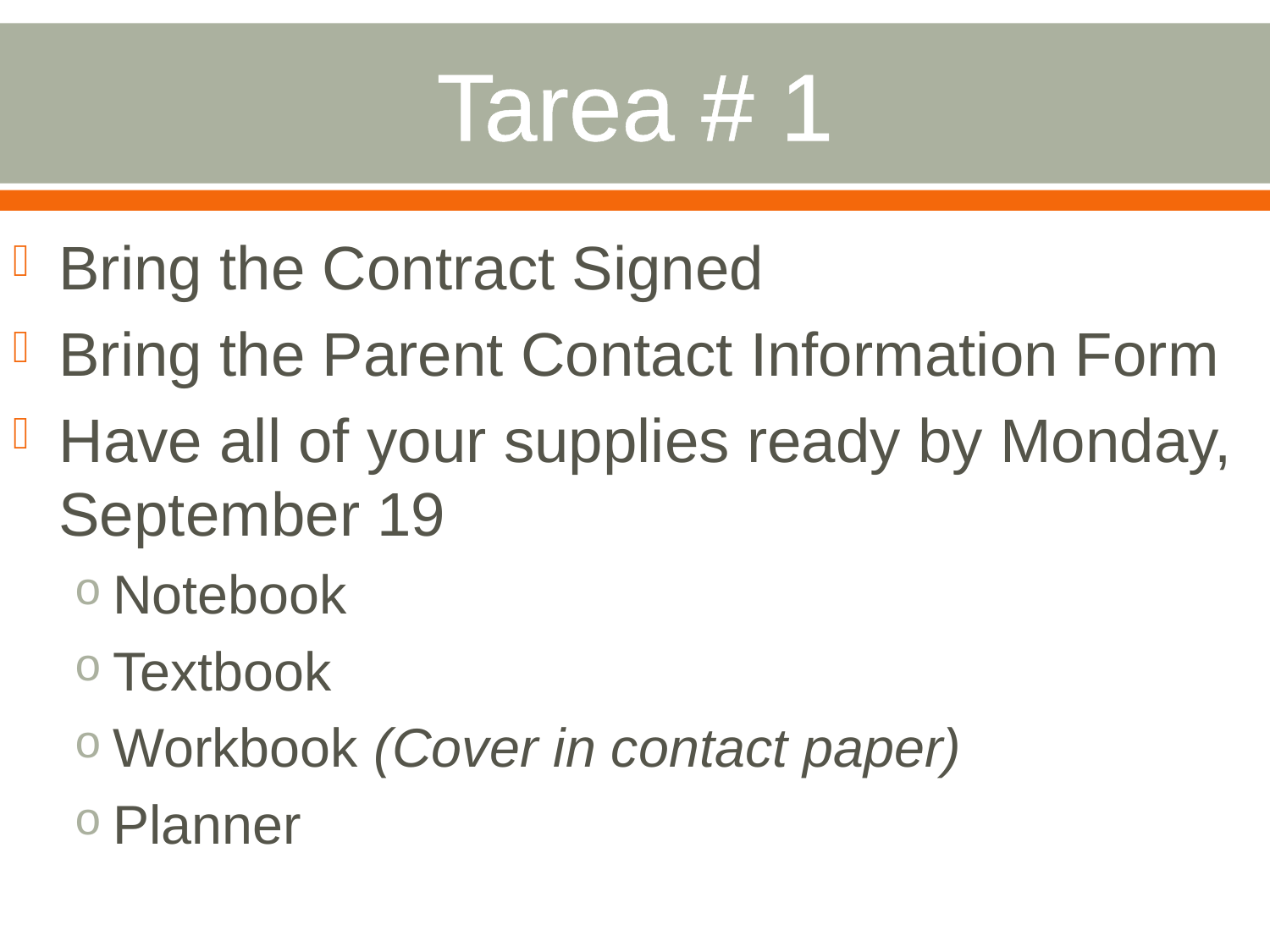

# Tarea # 1
Bring the Contract Signed
Bring the Parent Contact Information Form
Have all of your supplies ready by Monday, September 19
Notebook
Textbook
Workbook (Cover in contact paper)
Planner